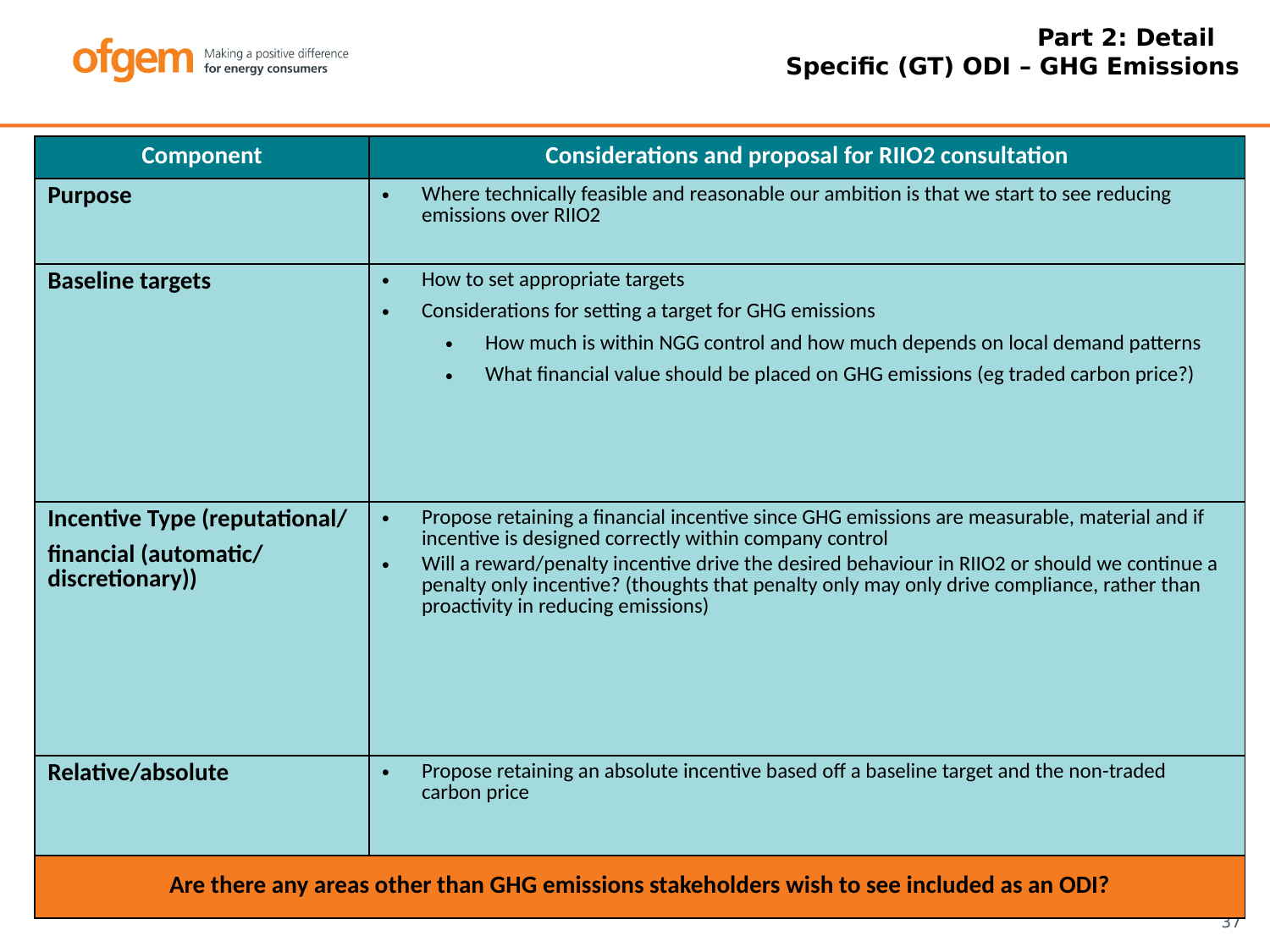

# Part 2: Detail Specific (GT) ODI – GHG Emissions
| Component | Considerations and proposal for RIIO2 consultation |
| --- | --- |
| Purpose | Where technically feasible and reasonable our ambition is that we start to see reducing emissions over RIIO2 |
| Baseline targets | How to set appropriate targets Considerations for setting a target for GHG emissions How much is within NGG control and how much depends on local demand patterns What financial value should be placed on GHG emissions (eg traded carbon price?) |
| Incentive Type (reputational/ financial (automatic/ discretionary)) | Propose retaining a financial incentive since GHG emissions are measurable, material and if incentive is designed correctly within company control Will a reward/penalty incentive drive the desired behaviour in RIIO2 or should we continue a penalty only incentive? (thoughts that penalty only may only drive compliance, rather than proactivity in reducing emissions) |
| Relative/absolute | Propose retaining an absolute incentive based off a baseline target and the non-traded carbon price |
| Are there any areas other than GHG emissions stakeholders wish to see included as an ODI? |  |

37